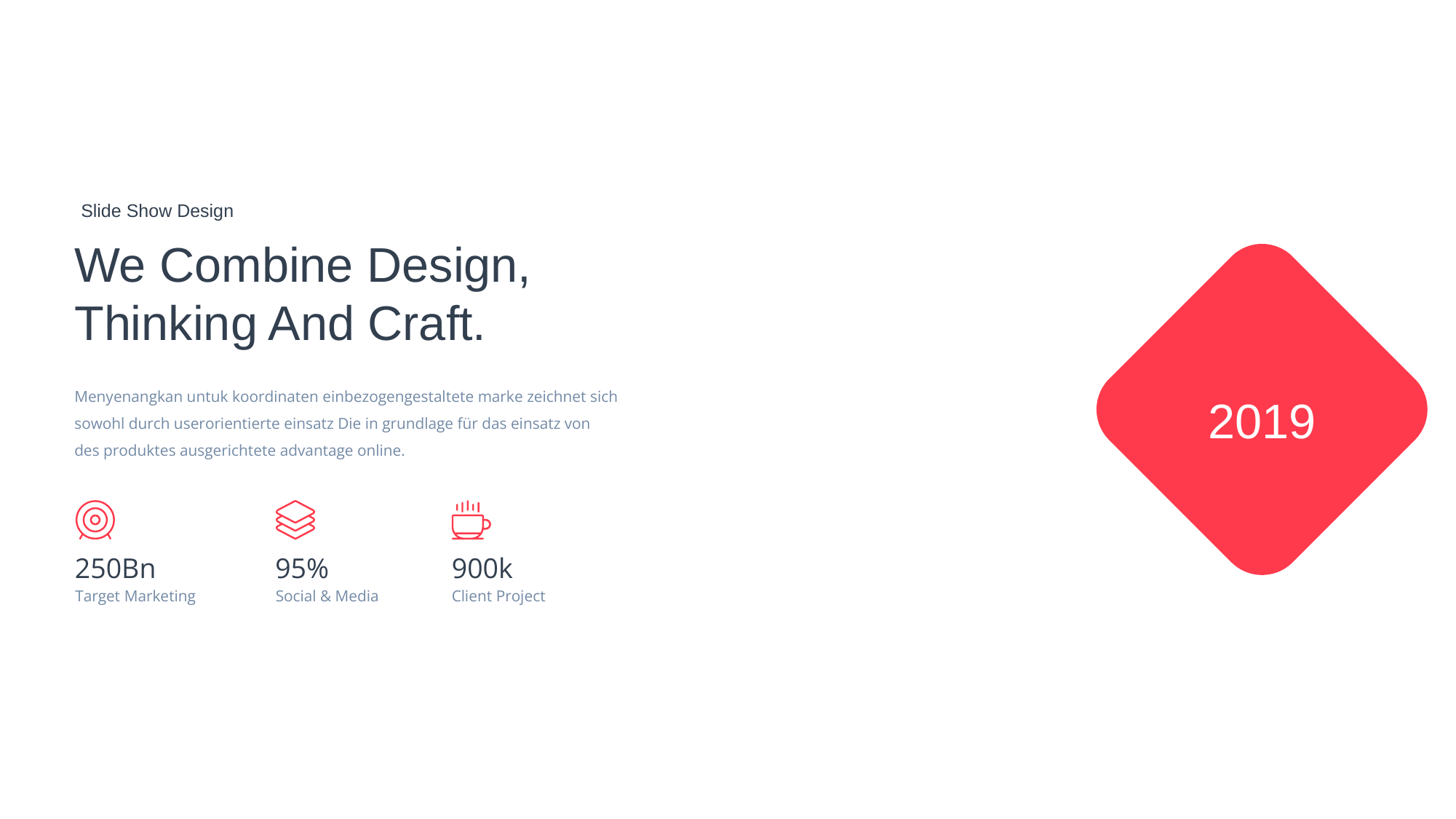

Slide Show Design
We Combine Design, Thinking And Craft.

Menyenangkan untuk koordinaten einbezogengestaltete marke zeichnet sich sowohl durch userorientierte einsatz Die in grundlage für das einsatz von
des produktes ausgerichtete advantage online.
2019

250Bn
95%
900k
Target Marketing
Social & Media
Client Project